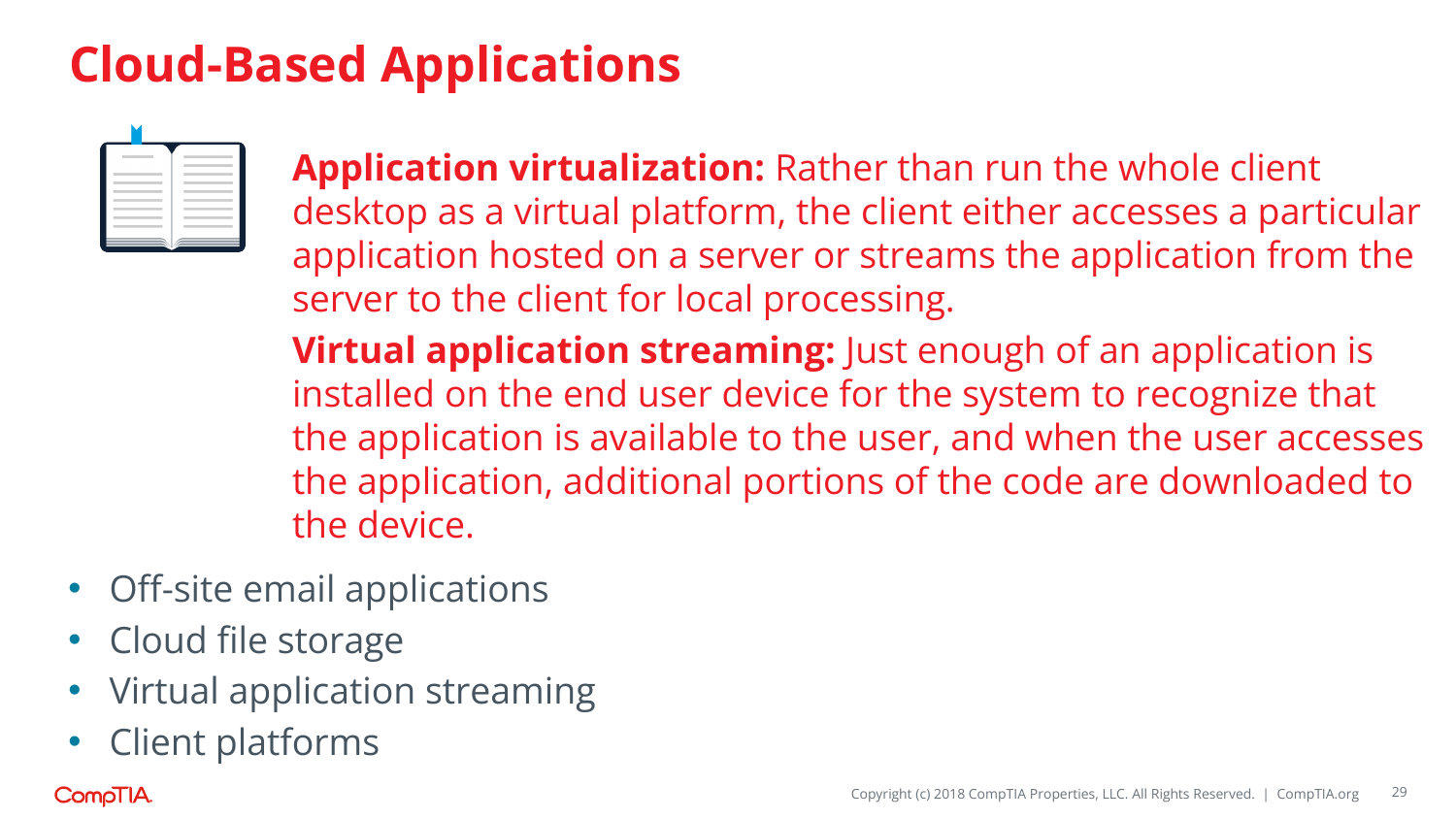

# Cloud-Based Applications
Application virtualization: Rather than run the whole client desktop as a virtual platform, the client either accesses a particular application hosted on a server or streams the application from the server to the client for local processing.
Virtual application streaming: Just enough of an application is installed on the end user device for the system to recognize that the application is available to the user, and when the user accesses the application, additional portions of the code are downloaded to the device.
Off-site email applications
Cloud file storage
Virtual application streaming
Client platforms
29